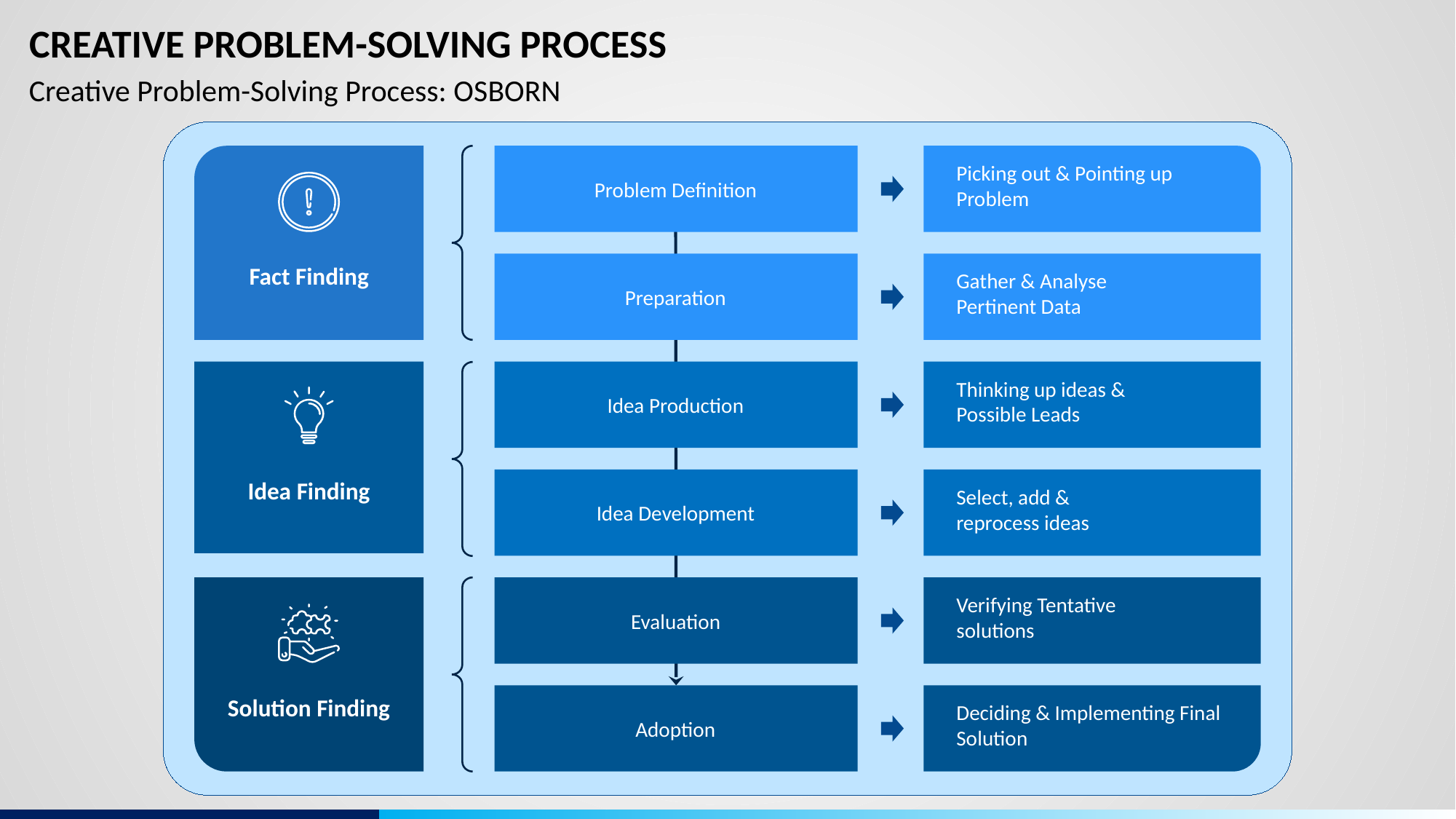

# CREATIVE PROBLEM-SOLVING PROCESS
Creative Problem-Solving Process: OSBORN

Picking out & Pointing up Problem
Problem Definition

Fact Finding

Gather & Analyse Pertinent Data
Preparation

Thinking up ideas & Possible Leads
Idea Production

Idea Finding

Select, add & reprocess ideas
Idea Development

Verifying Tentative solutions
Evaluation

Solution Finding

Deciding & Implementing Final Solution
Adoption